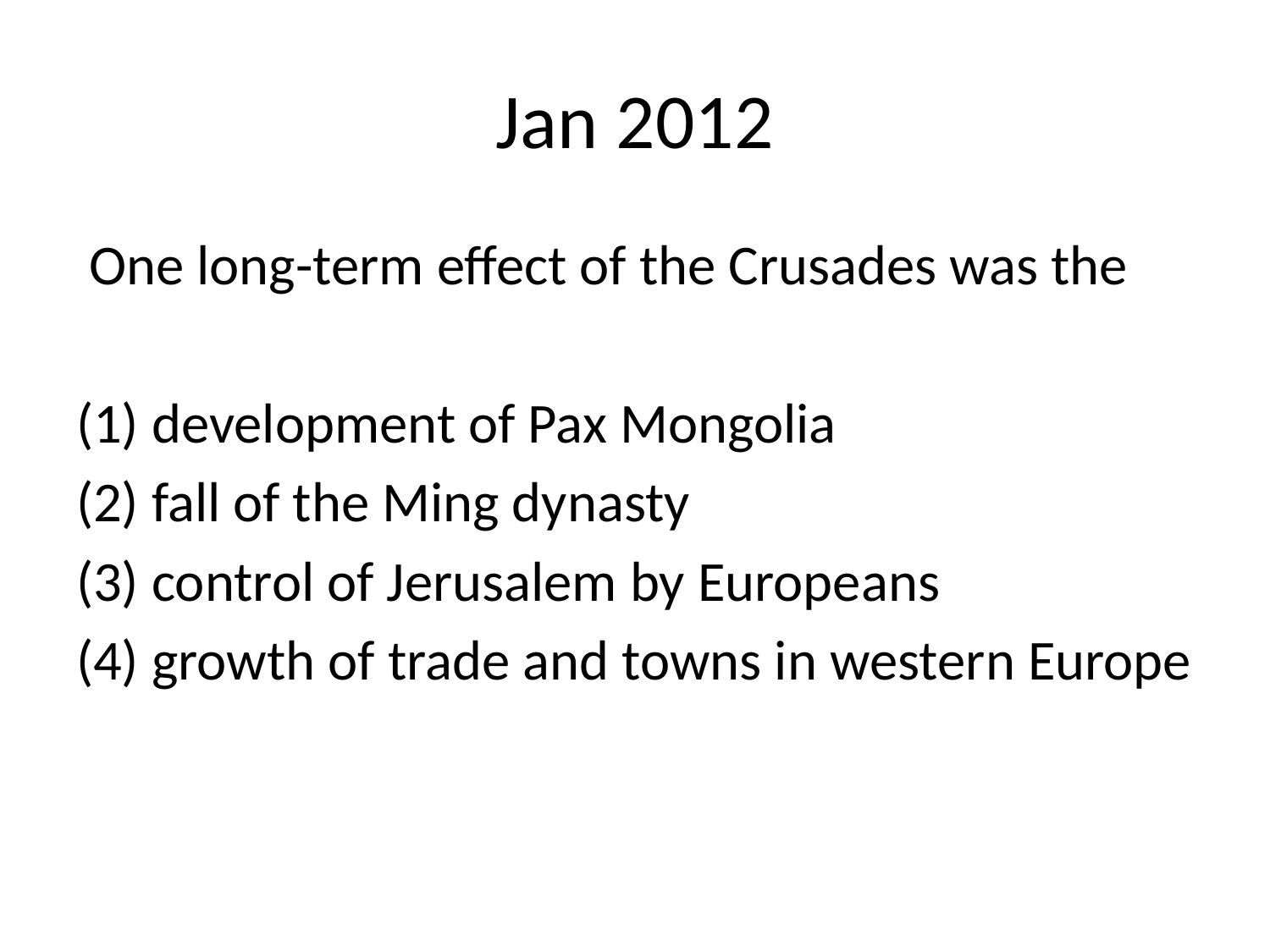

# Jan 2012
 One long-term effect of the Crusades was the

(1) development of Pax Mongolia
(2) fall of the Ming dynasty
(3) control of Jerusalem by Europeans
(4) growth of trade and towns in western Europe